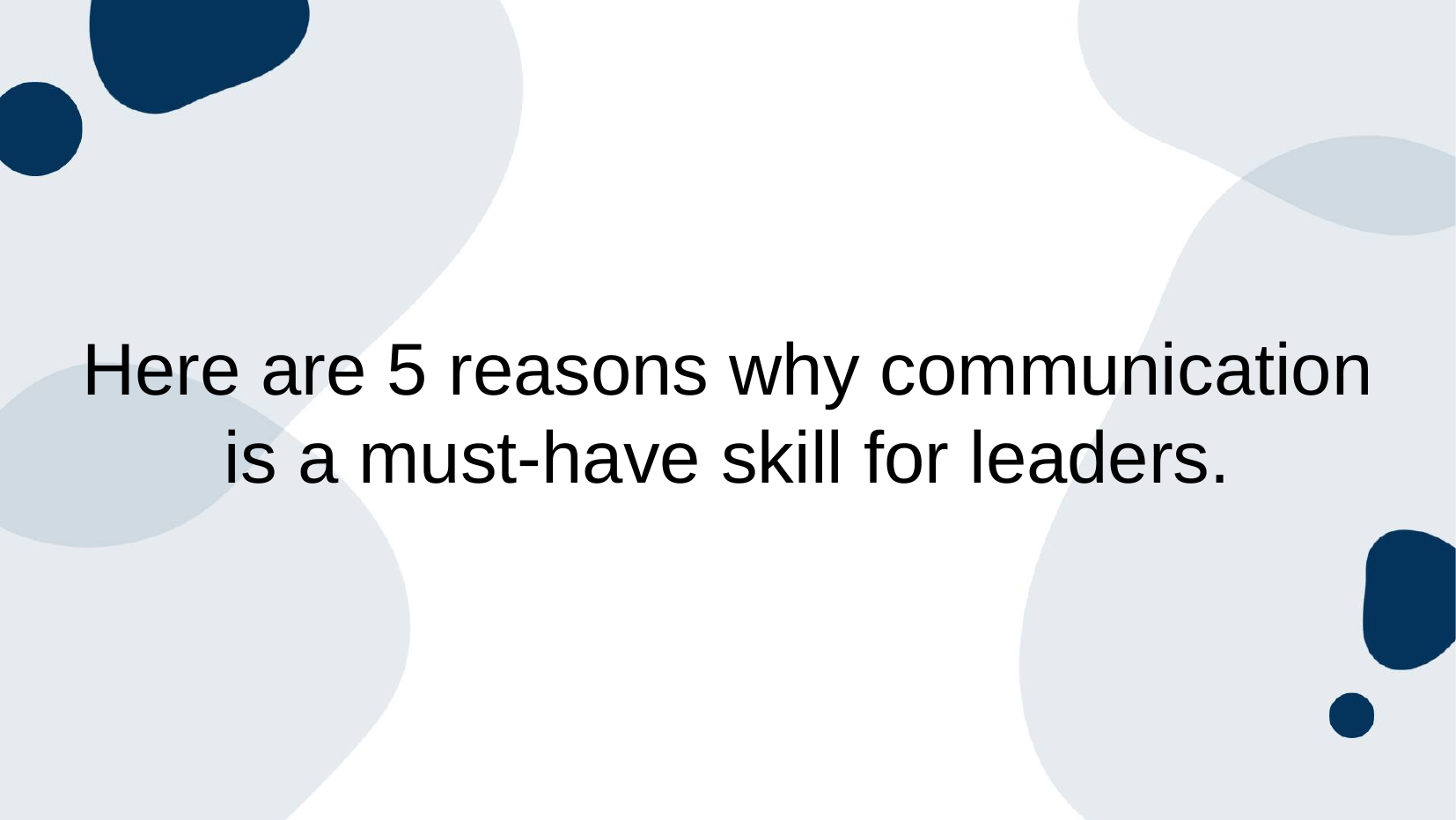

# Here are 5 reasons why communication is a must-have skill for leaders.